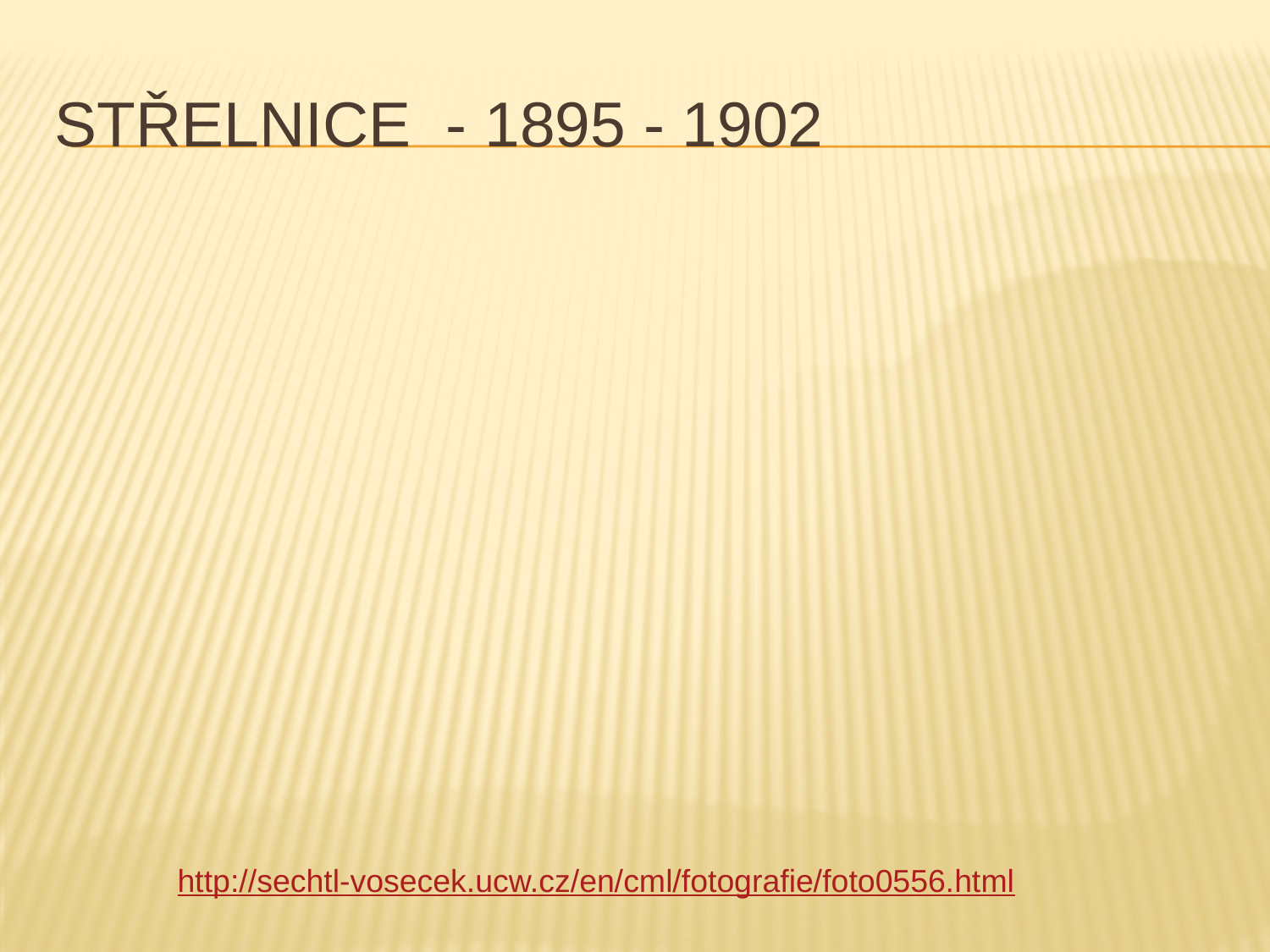

# Střelnice  - 1895 - 1902

http://sechtl-vosecek.ucw.cz/en/cml/fotografie/foto0556.html